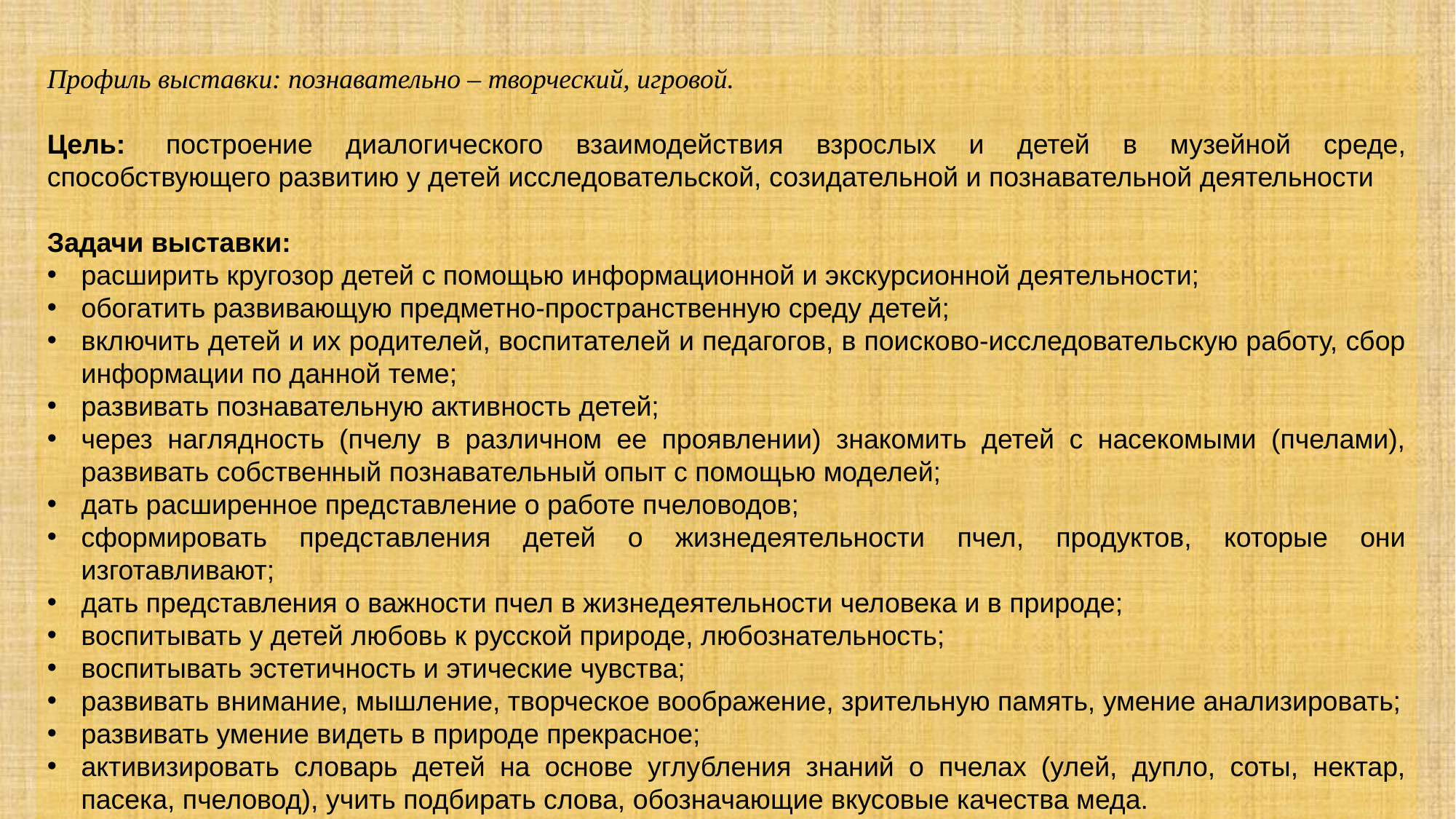

Профиль выставки: познавательно – творческий, игровой.

Цель:  построение диалогического взаимодействия взрослых и детей в музейной среде, способствующего развитию у детей исследовательской, созидательной и познавательной деятельности

Задачи выставки:
расширить кругозор детей с помощью информационной и экскурсионной деятельности;
обогатить развивающую предметно-пространственную среду детей;
включить детей и их родителей, воспитателей и педагогов, в поисково-исследовательскую работу, сбор информации по данной теме;
развивать познавательную активность детей;
через наглядность (пчелу в различном ее проявлении) знакомить детей с насекомыми (пчелами), развивать собственный познавательный опыт с помощью моделей;
дать расширенное представление о работе пчеловодов;
сформировать представления детей о жизнедеятельности пчел, продуктов, которые они изготавливают;
дать представления о важности пчел в жизнедеятельности человека и в природе;
воспитывать у детей любовь к русской природе, любознательность;
воспитывать эстетичность и этические чувства;
развивать внимание, мышление, творческое воображение, зрительную память, умение анализировать;
развивать умение видеть в природе прекрасное;
активизировать словарь детей на основе углубления знаний о пчелах (улей, дупло, соты, нектар, пасека, пчеловод), учить подбирать слова, обозначающие вкусовые качества меда.